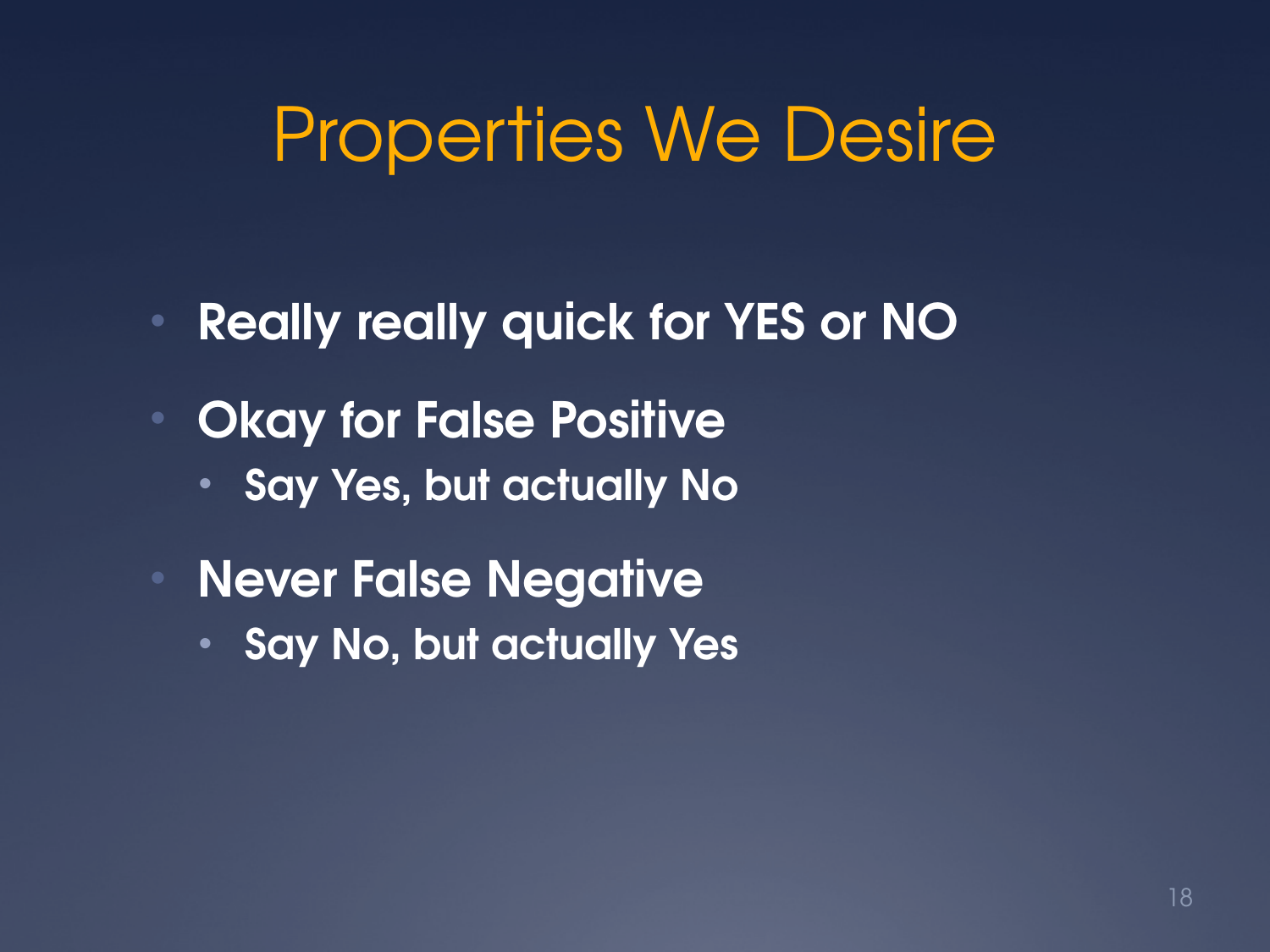

# Properties We Desire
Really really quick for YES or NO
Okay for False Positive
Say Yes, but actually No
Never False Negative
Say No, but actually Yes
18